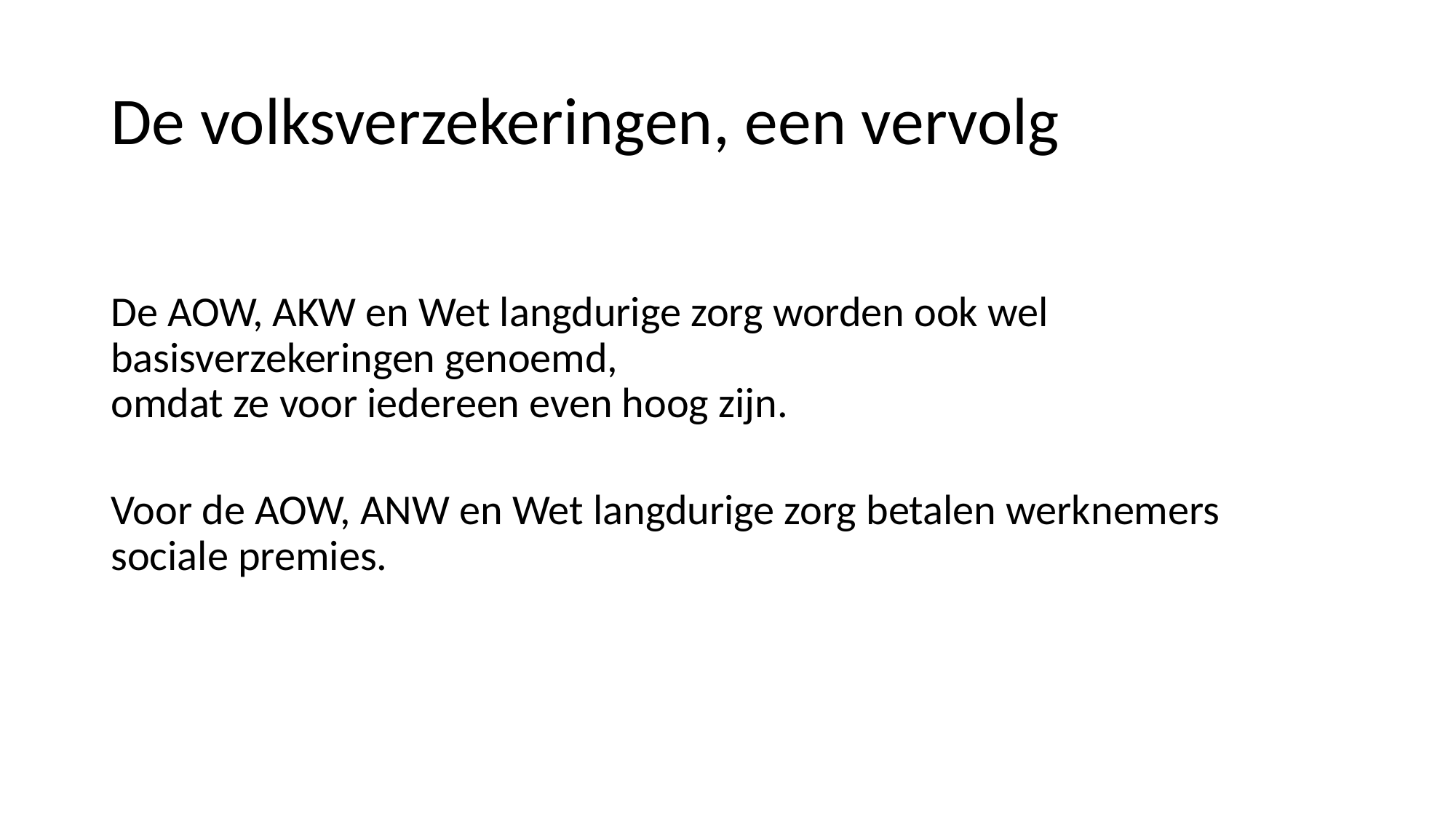

# De volksverzekeringen, een vervolg

De AOW, AKW en Wet langdurige zorg worden ook wel basisverzekeringen genoemd,
omdat ze voor iedereen even hoog zijn.
Voor de AOW, ANW en Wet langdurige zorg betalen werknemers sociale premies.